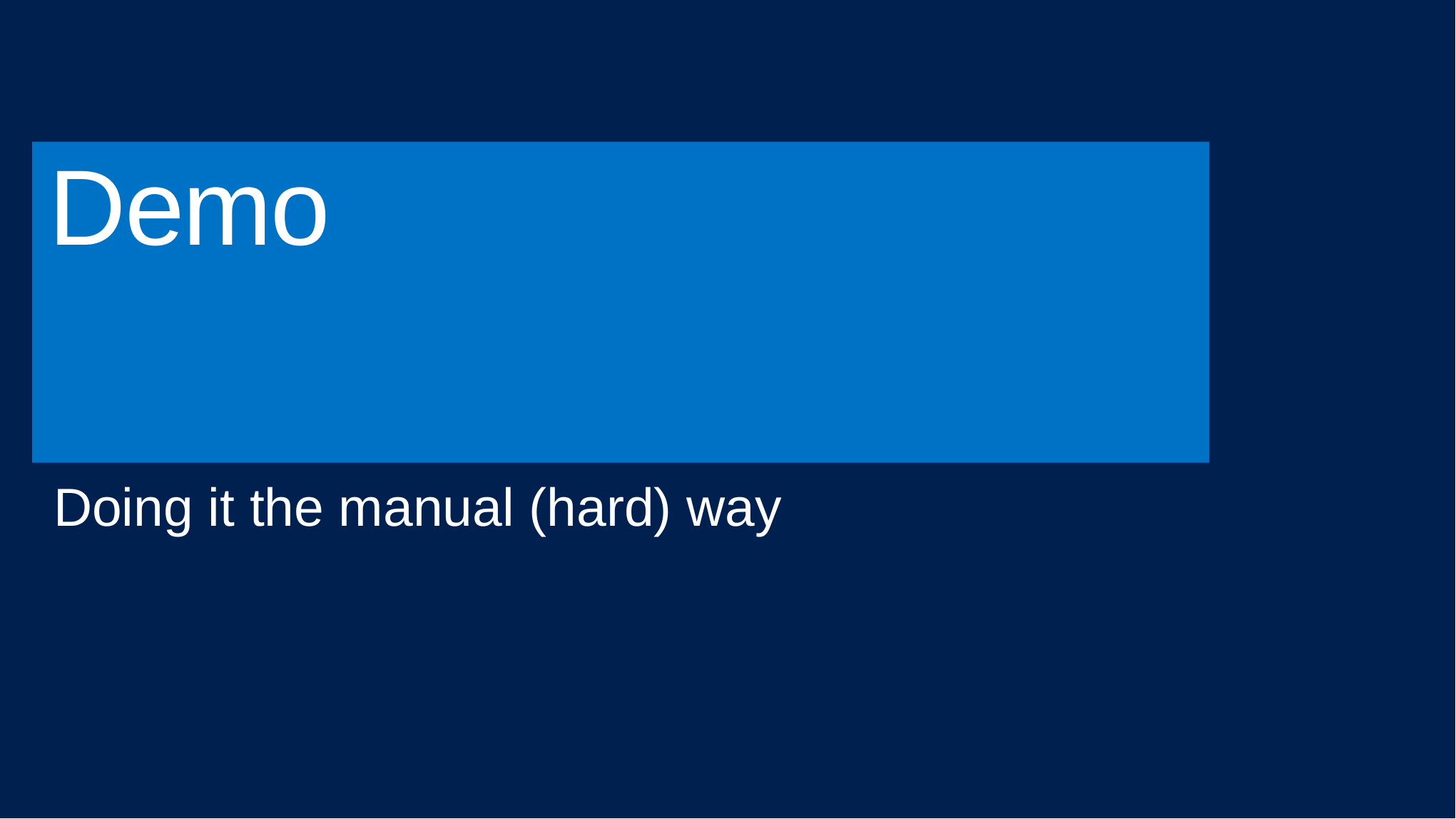

# Demo
Doing it the manual (hard) way